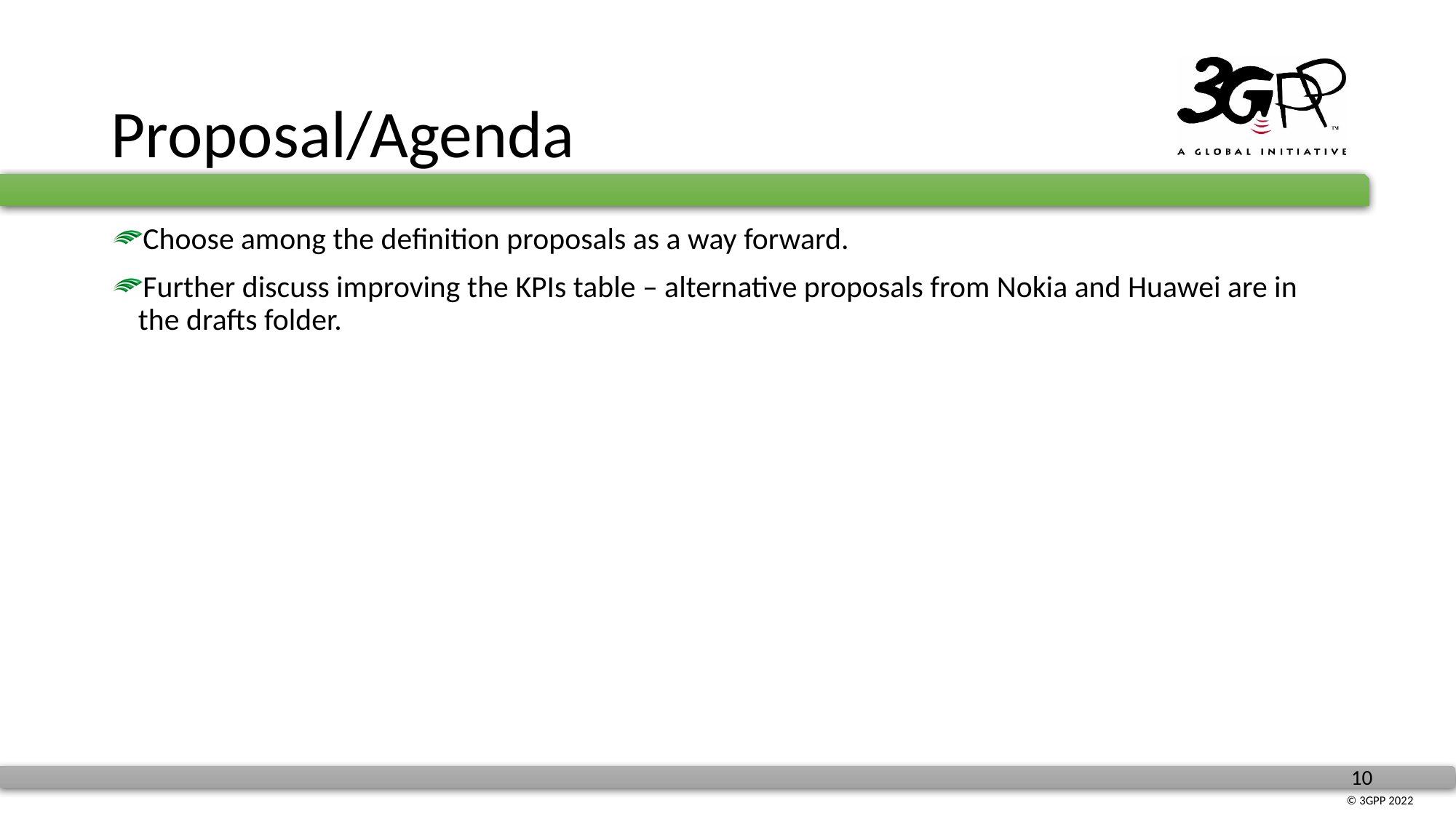

# Proposal/Agenda
Choose among the definition proposals as a way forward.
Further discuss improving the KPIs table – alternative proposals from Nokia and Huawei are in the drafts folder.